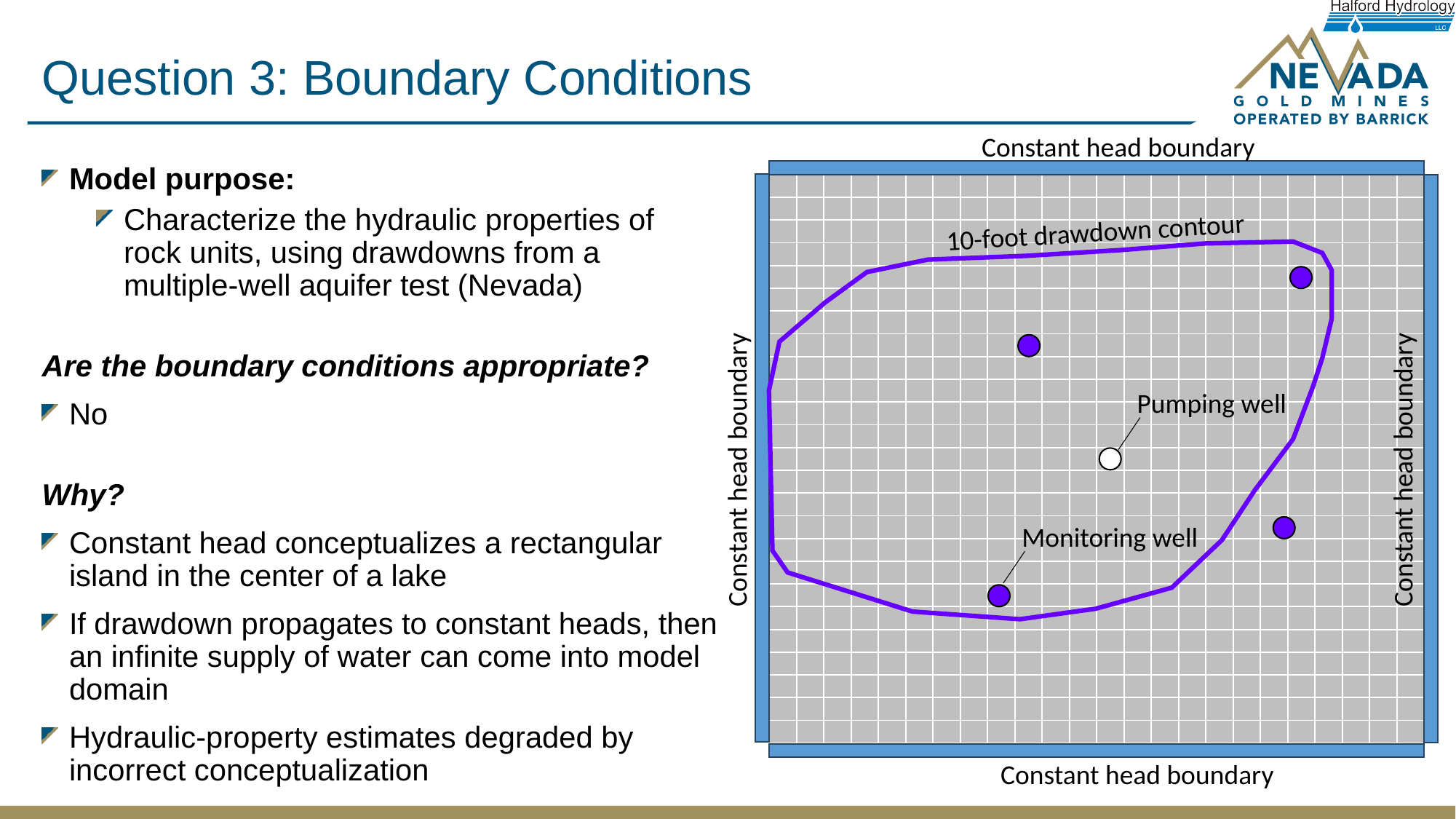

# Question 3: Boundary Conditions
Constant head boundary
Model purpose:
Characterize the hydraulic properties of rock units, using drawdowns from a multiple-well aquifer test (Nevada)
Are the boundary conditions appropriate?
No
Why?
Constant head conceptualizes a rectangular island in the center of a lake
If drawdown propagates to constant heads, then an infinite supply of water can come into model domain
Hydraulic-property estimates degraded by incorrect conceptualization

|  |  |  |  |  |  |  |  |  |  |  |  |  |  |  |  |  |  |  |  |  |  |  |  |
| --- | --- | --- | --- | --- | --- | --- | --- | --- | --- | --- | --- | --- | --- | --- | --- | --- | --- | --- | --- | --- | --- | --- | --- |
|  |  |  |  |  |  |  |  |  |  |  |  |  |  |  |  |  |  |  |  |  |  |  |  |
|  |  |  |  |  |  |  |  |  |  |  |  |  |  |  |  |  |  |  |  |  |  |  |  |
|  |  |  |  |  |  |  |  |  |  |  |  |  |  |  |  |  |  |  |  |  |  |  |  |
|  |  |  |  |  |  |  |  |  |  |  |  |  |  |  |  |  |  |  |  |  |  |  |  |
|  |  |  |  |  |  |  |  |  |  |  |  |  |  |  |  |  |  |  |  |  |  |  |  |
|  |  |  |  |  |  |  |  |  |  |  |  |  |  |  |  |  |  |  |  |  |  |  |  |
|  |  |  |  |  |  |  |  |  |  |  |  |  |  |  |  |  |  |  |  |  |  |  |  |
|  |  |  |  |  |  |  |  |  |  |  |  |  |  |  |  |  |  |  |  |  |  |  |  |
|  |  |  |  |  |  |  |  |  |  |  |  |  |  |  |  |  |  |  |  |  |  |  |  |
|  |  |  |  |  |  |  |  |  |  |  |  |  |  |  |  |  |  |  |  |  |  |  |  |
|  |  |  |  |  |  |  |  |  |  |  |  |  |  |  |  |  |  |  |  |  |  |  |  |
|  |  |  |  |  |  |  |  |  |  |  |  |  |  |  |  |  |  |  |  |  |  |  |  |
|  |  |  |  |  |  |  |  |  |  |  |  |  |  |  |  |  |  |  |  |  |  |  |  |
|  |  |  |  |  |  |  |  |  |  |  |  |  |  |  |  |  |  |  |  |  |  |  |  |
|  |  |  |  |  |  |  |  |  |  |  |  |  |  |  |  |  |  |  |  |  |  |  |  |
|  |  |  |  |  |  |  |  |  |  |  |  |  |  |  |  |  |  |  |  |  |  |  |  |
|  |  |  |  |  |  |  |  |  |  |  |  |  |  |  |  |  |  |  |  |  |  |  |  |
|  |  |  |  |  |  |  |  |  |  |  |  |  |  |  |  |  |  |  |  |  |  |  |  |
|  |  |  |  |  |  |  |  |  |  |  |  |  |  |  |  |  |  |  |  |  |  |  |  |
|  |  |  |  |  |  |  |  |  |  |  |  |  |  |  |  |  |  |  |  |  |  |  |  |
|  |  |  |  |  |  |  |  |  |  |  |  |  |  |  |  |  |  |  |  |  |  |  |  |
|  |  |  |  |  |  |  |  |  |  |  |  |  |  |  |  |  |  |  |  |  |  |  |  |
|  |  |  |  |  |  |  |  |  |  |  |  |  |  |  |  |  |  |  |  |  |  |  |  |
|  |  |  |  |  |  |  |  |  |  |  |  |  |  |  |  |  |  |  |  |  |  |  |  |
10-foot drawdown contour

Pumping well
Constant head boundary
Constant head boundary

Monitoring well

Constant head boundary